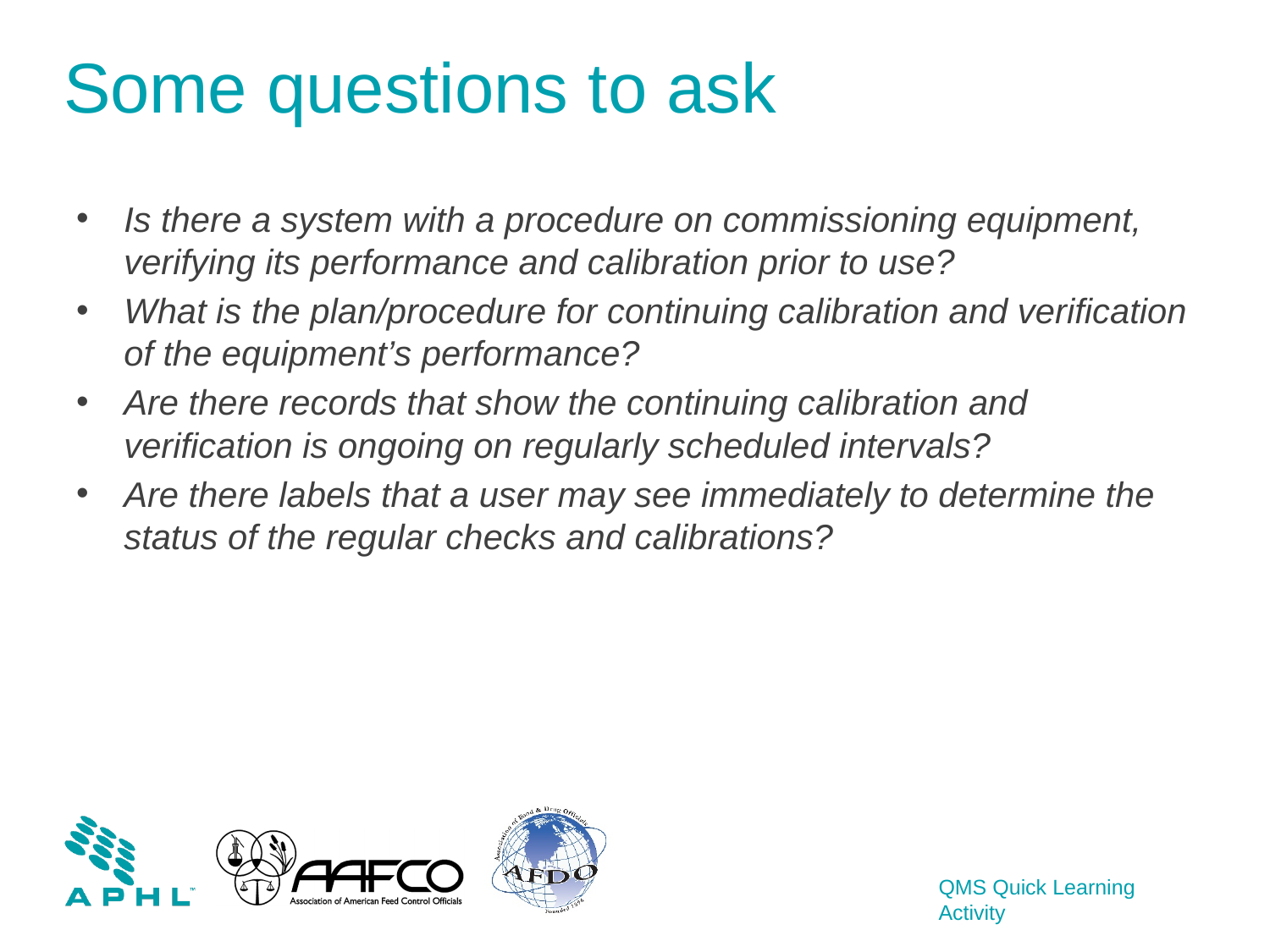

# Some questions to ask
Is there a system with a procedure on commissioning equipment, verifying its performance and calibration prior to use?
What is the plan/procedure for continuing calibration and verification of the equipment’s performance?
Are there records that show the continuing calibration and verification is ongoing on regularly scheduled intervals?
Are there labels that a user may see immediately to determine the status of the regular checks and calibrations?